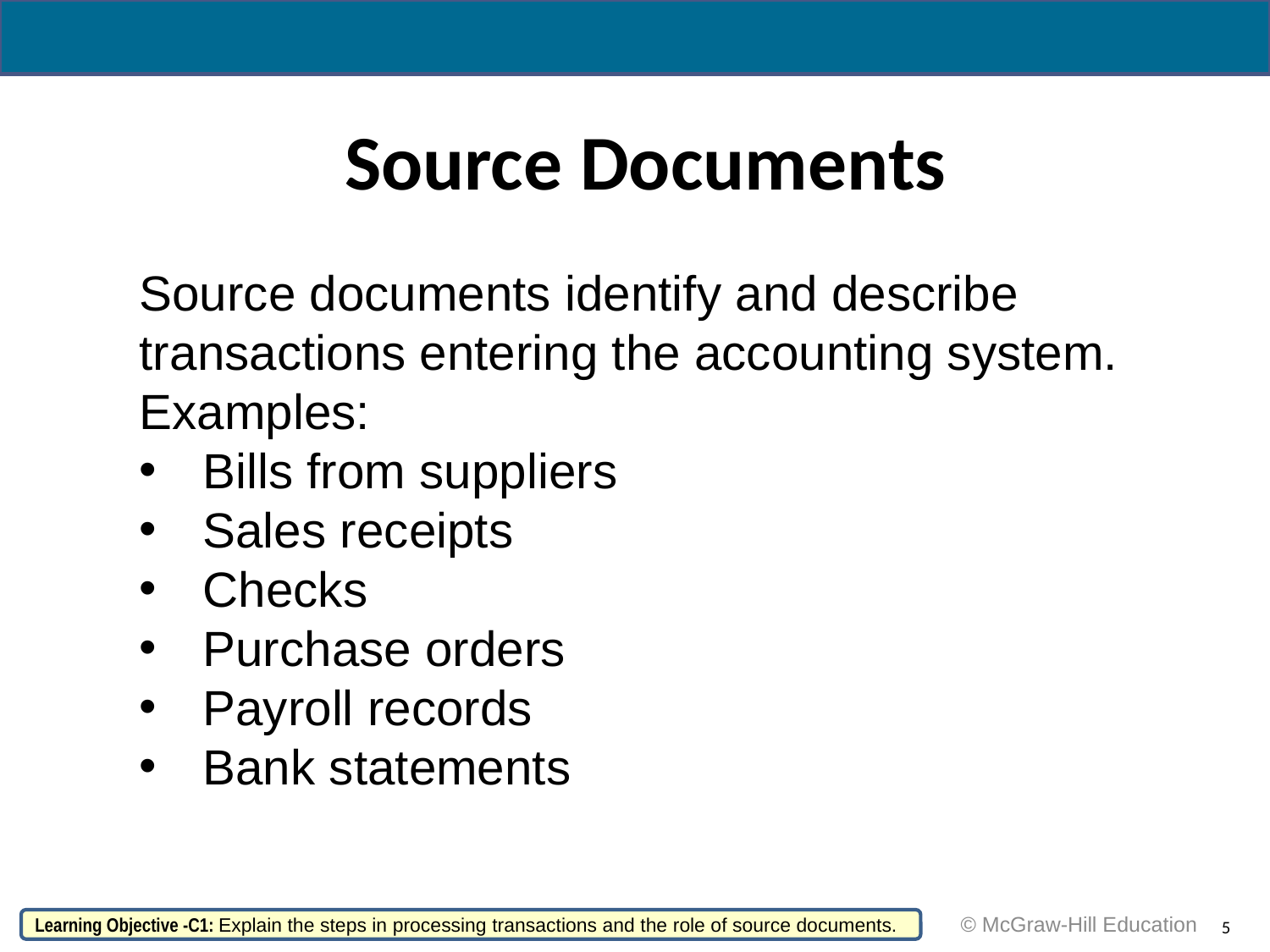

# Source Documents
Source documents identify and describe transactions entering the accounting system.
Examples:
Bills from suppliers
Sales receipts
Checks
Purchase orders
Payroll records
Bank statements
 © McGraw-Hill Education
Learning Objective -C1: Explain the steps in processing transactions and the role of source documents.